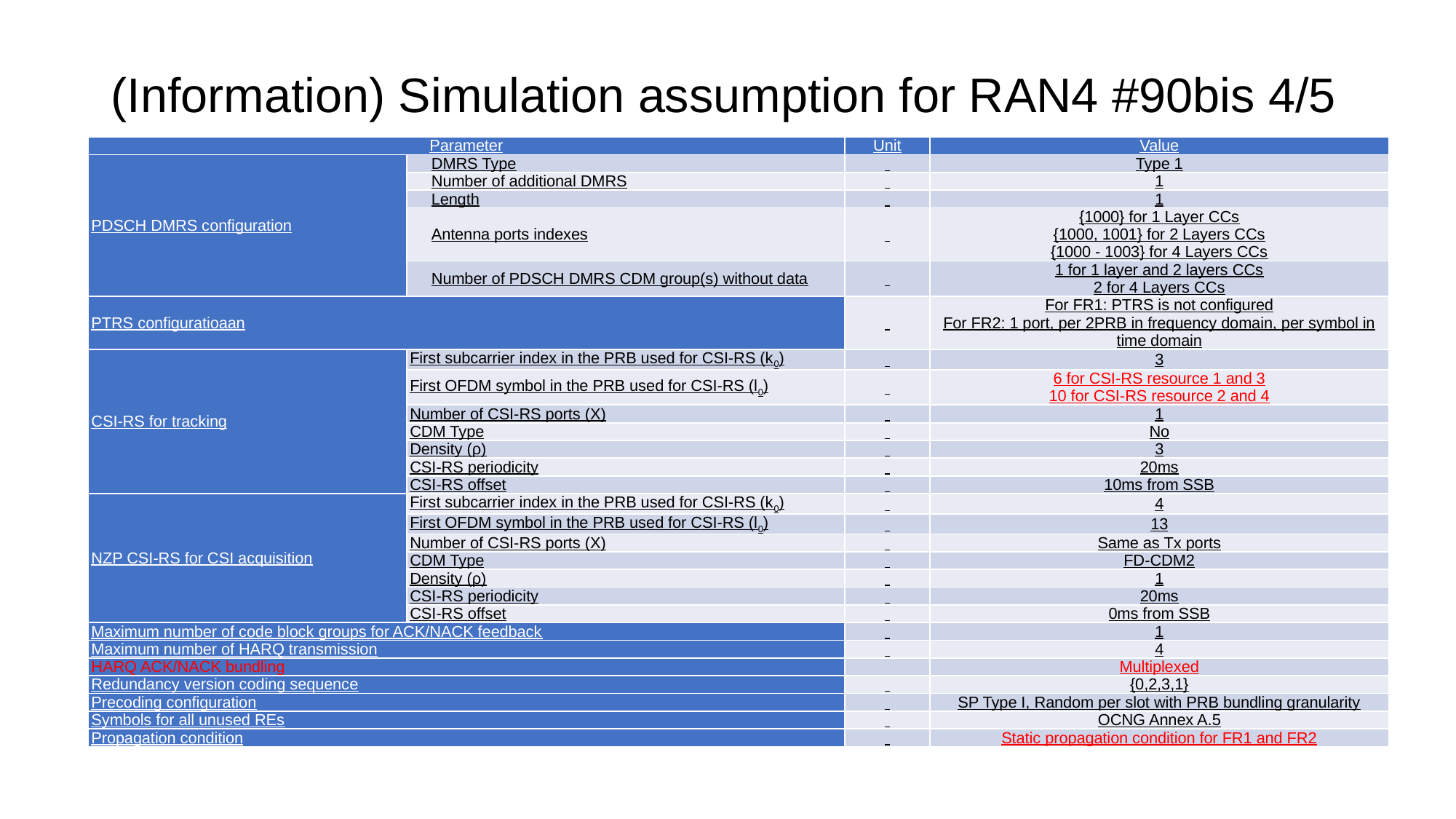

# (Information) Simulation assumption for RAN4 #90bis 4/5
| Parameter |  | Unit | Value |
| --- | --- | --- | --- |
| PDSCH DMRS configuration | DMRS Type |  | Type 1 |
|  | Number of additional DMRS |  | 1 |
|  | Length |  | 1 |
|  | Antenna ports indexes |  | {1000} for 1 Layer CCs {1000, 1001} for 2 Layers CCs {1000 - 1003} for 4 Layers CCs |
|  | Number of PDSCH DMRS CDM group(s) without data |  | 1 for 1 layer and 2 layers CCs 2 for 4 Layers CCs |
| PTRS configuratioaan |  |  | For FR1: PTRS is not configured For FR2: 1 port, per 2PRB in frequency domain, per symbol in time domain |
| CSI-RS for tracking | First subcarrier index in the PRB used for CSI-RS (k0) |  | 3 |
|  | First OFDM symbol in the PRB used for CSI-RS (l0) |  | 6 for CSI-RS resource 1 and 3 10 for CSI-RS resource 2 and 4 |
|  | Number of CSI-RS ports (X) |  | 1 |
|  | CDM Type |  | No |
|  | Density (ρ) |  | 3 |
|  | CSI-RS periodicity |  | 20ms |
|  | CSI-RS offset |  | 10ms from SSB |
| NZP CSI-RS for CSI acquisition | First subcarrier index in the PRB used for CSI-RS (k0) |  | 4 |
|  | First OFDM symbol in the PRB used for CSI-RS (l0) |  | 13 |
|  | Number of CSI-RS ports (X) |  | Same as Tx ports |
|  | CDM Type |  | FD-CDM2 |
|  | Density (ρ) |  | 1 |
|  | CSI-RS periodicity |  | 20ms |
|  | CSI-RS offset |  | 0ms from SSB |
| Maximum number of code block groups for ACK/NACK feedback |  |  | 1 |
| Maximum number of HARQ transmission |  |  | 4 |
| HARQ ACK/NACK bundling |  |  | Multiplexed |
| Redundancy version coding sequence |  |  | {0,2,3,1} |
| Precoding configuration |  |  | SP Type I, Random per slot with PRB bundling granularity |
| Symbols for all unused REs |  |  | OCNG Annex A.5 |
| Propagation condition |  |  | Static propagation condition for FR1 and FR2 |